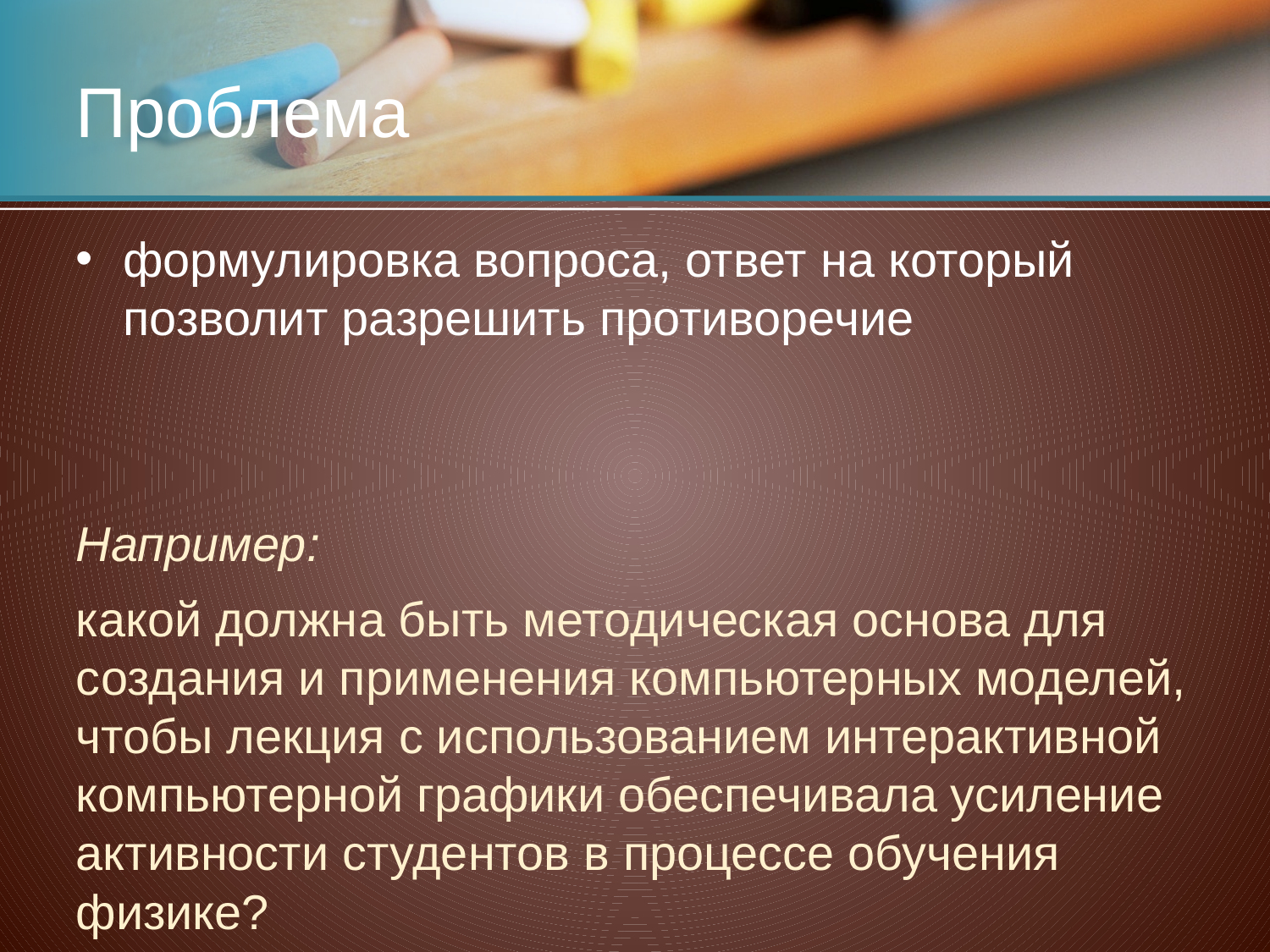

# Проблема
формулировка вопроса, ответ на который позволит разрешить противоречие

Например:
какой должна быть методическая основа для создания и применения компьютерных моделей, чтобы лекция с использованием интерактивной компьютерной графики обеспечивала усиление активности студентов в процессе обучения физике?